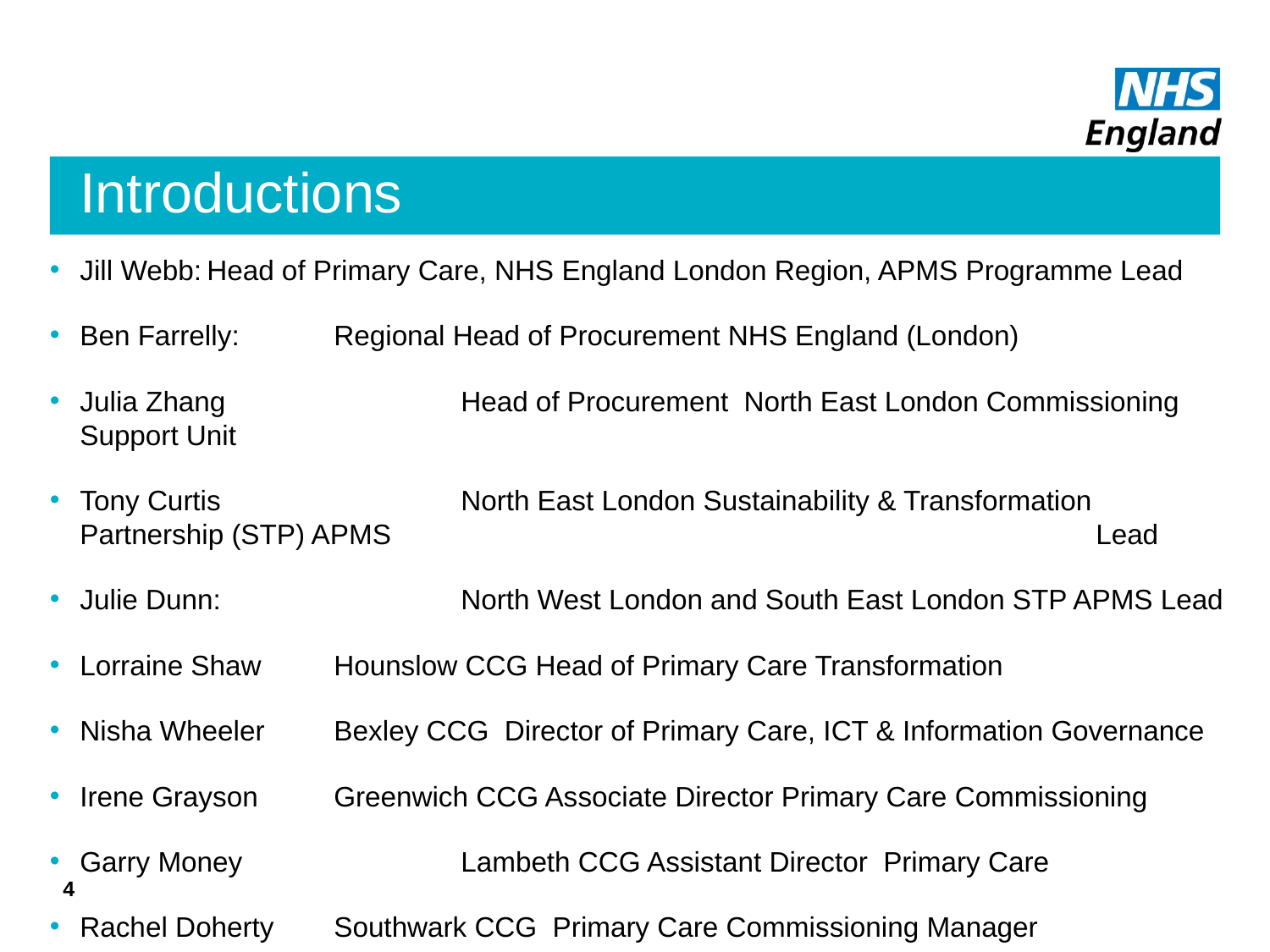

# Introductions
Jill Webb:	Head of Primary Care, NHS England London Region, APMS Programme Lead
Ben Farrelly: 	Regional Head of Procurement NHS England (London)
Julia Zhang		Head of Procurement  North East London Commissioning Support Unit
Tony Curtis		North East London Sustainability & Transformation Partnership (STP) APMS  						Lead
Julie Dunn:		North West London and South East London STP APMS Lead
Lorraine Shaw 	Hounslow CCG Head of Primary Care Transformation
Nisha Wheeler 	Bexley CCG  Director of Primary Care, ICT & Information Governance
Irene Grayson 	Greenwich CCG Associate Director Primary Care Commissioning
Garry Money 		Lambeth CCG Assistant Director  Primary Care
Rachel Doherty 	Southwark CCG  Primary Care Commissioning Manager

4